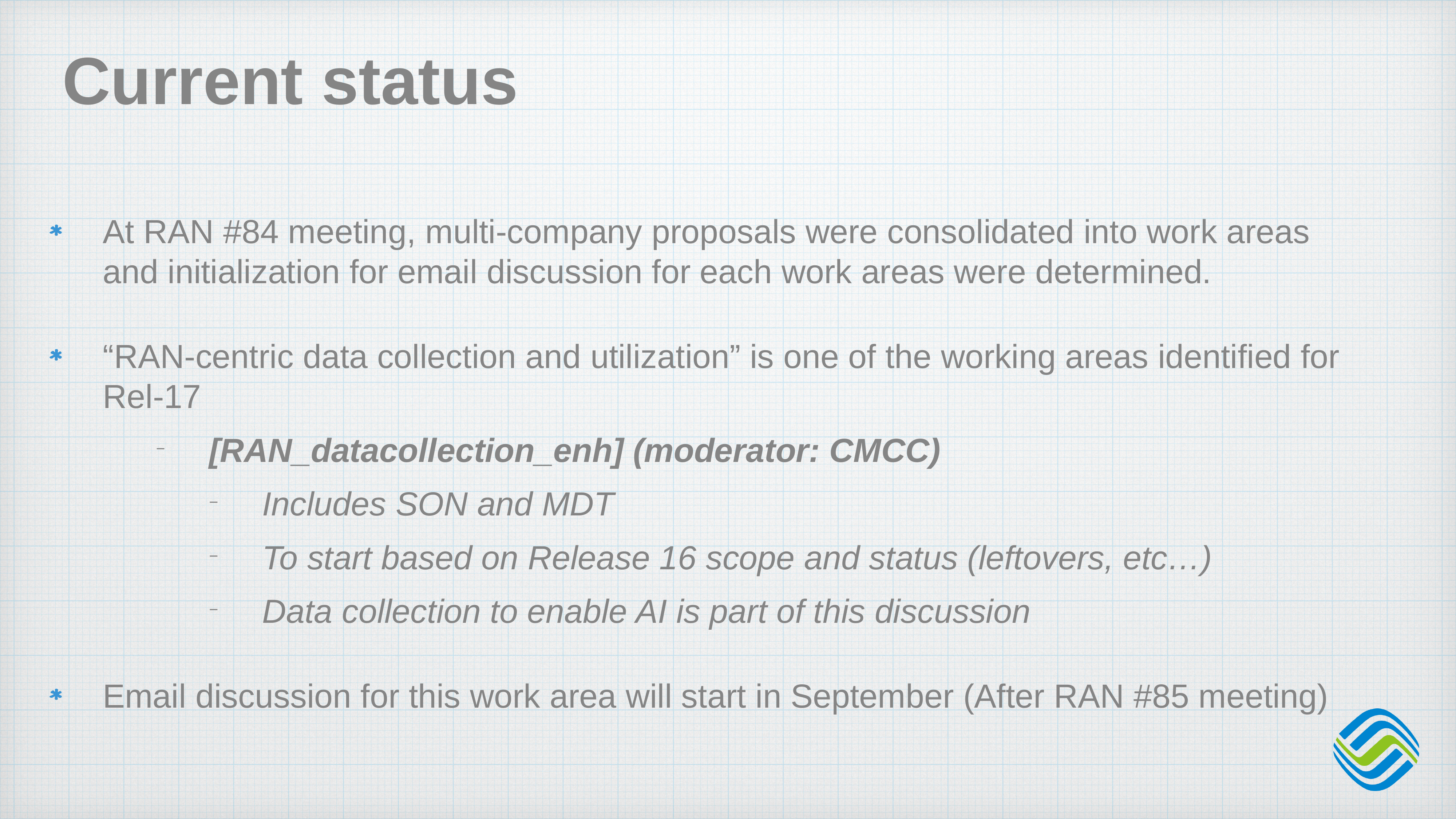

Current status
At RAN #84 meeting, multi-company proposals were consolidated into work areas and initialization for email discussion for each work areas were determined.
“RAN-centric data collection and utilization” is one of the working areas identified for Rel-17
[RAN_datacollection_enh] (moderator: CMCC)
Includes SON and MDT
To start based on Release 16 scope and status (leftovers, etc…)
Data collection to enable AI is part of this discussion
Email discussion for this work area will start in September (After RAN #85 meeting)